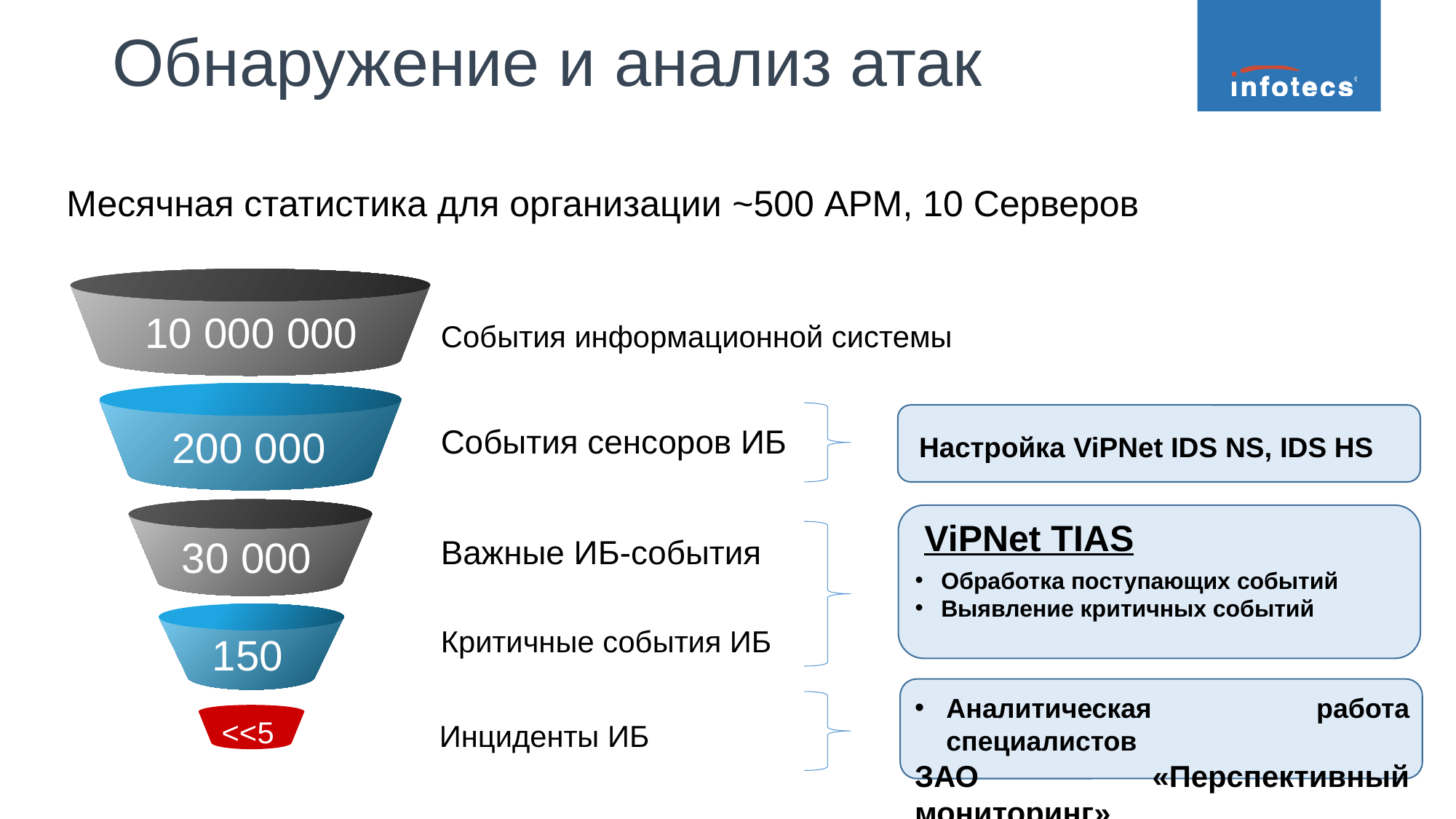

# Обнаружение и анализ атак
Месячная статистика для организации ~500 АРМ, 10 Серверов

10 000 000
События информационной системы

События сенсоров ИБ
200 000
Настройка ViPNet IDS NS, IDS HS

ViPNet TIAS

30 000
Важные ИБ-события
Обработка поступающих событий
Выявление критичных событий

Критичные события ИБ
150

Аналитическая работа специалистов
ЗАО «Перспективный мониторинг»

<<5
Инциденты ИБ